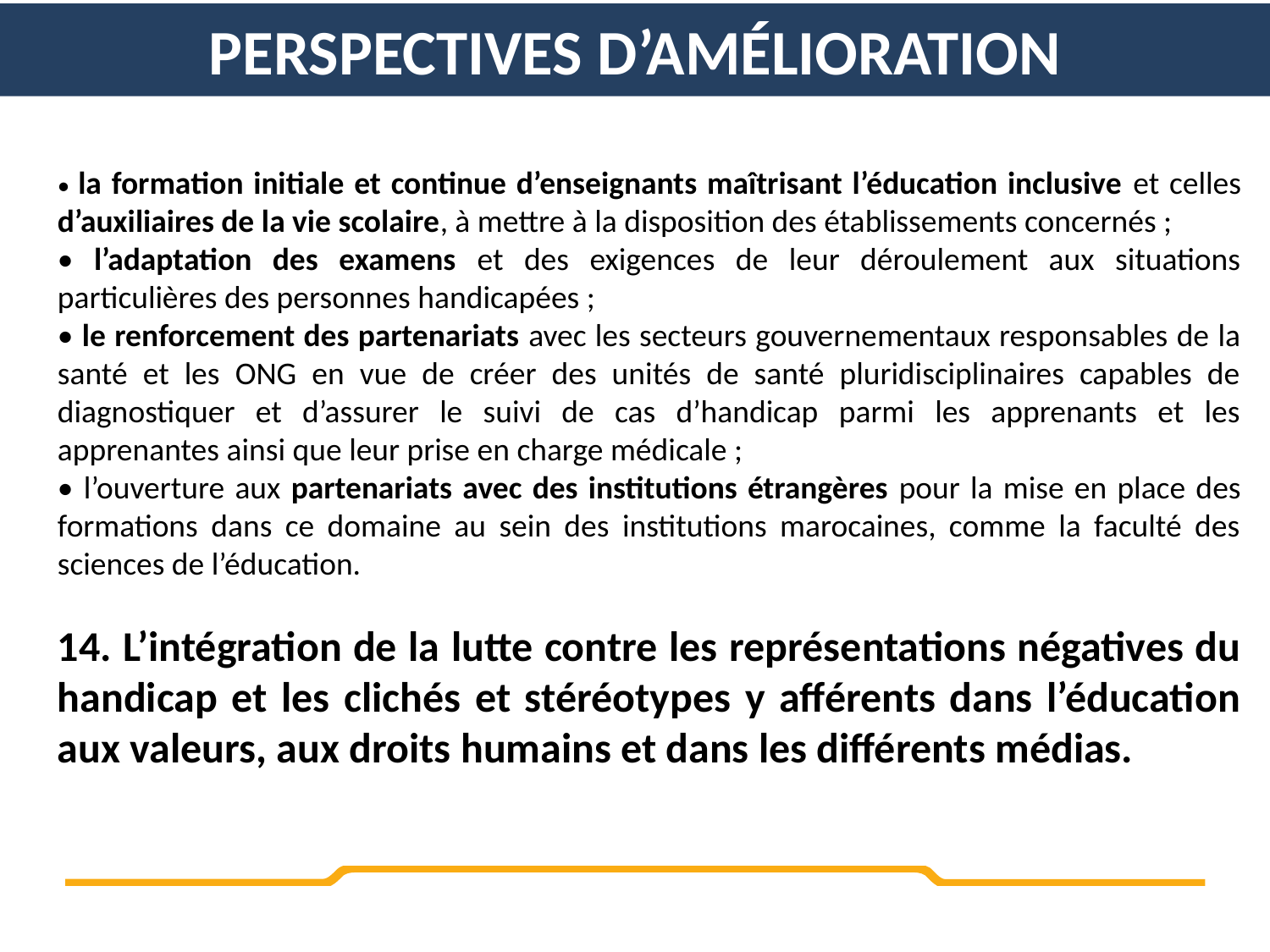

Perspectives d’amélioration
• la formation initiale et continue d’enseignants maîtrisant l’éducation inclusive et celles d’auxiliaires de la vie scolaire, à mettre à la disposition des établissements concernés ;
• l’adaptation des examens et des exigences de leur déroulement aux situations particulières des personnes handicapées ;
• le renforcement des partenariats avec les secteurs gouvernementaux responsables de la santé et les ONG en vue de créer des unités de santé pluridisciplinaires capables de diagnostiquer et d’assurer le suivi de cas d’handicap parmi les apprenants et les apprenantes ainsi que leur prise en charge médicale ;
• l’ouverture aux partenariats avec des institutions étrangères pour la mise en place des formations dans ce domaine au sein des institutions marocaines, comme la faculté des sciences de l’éducation.

14. L’intégration de la lutte contre les représentations négatives du handicap et les clichés et stéréotypes y afférents dans l’éducation aux valeurs, aux droits humains et dans les différents médias.